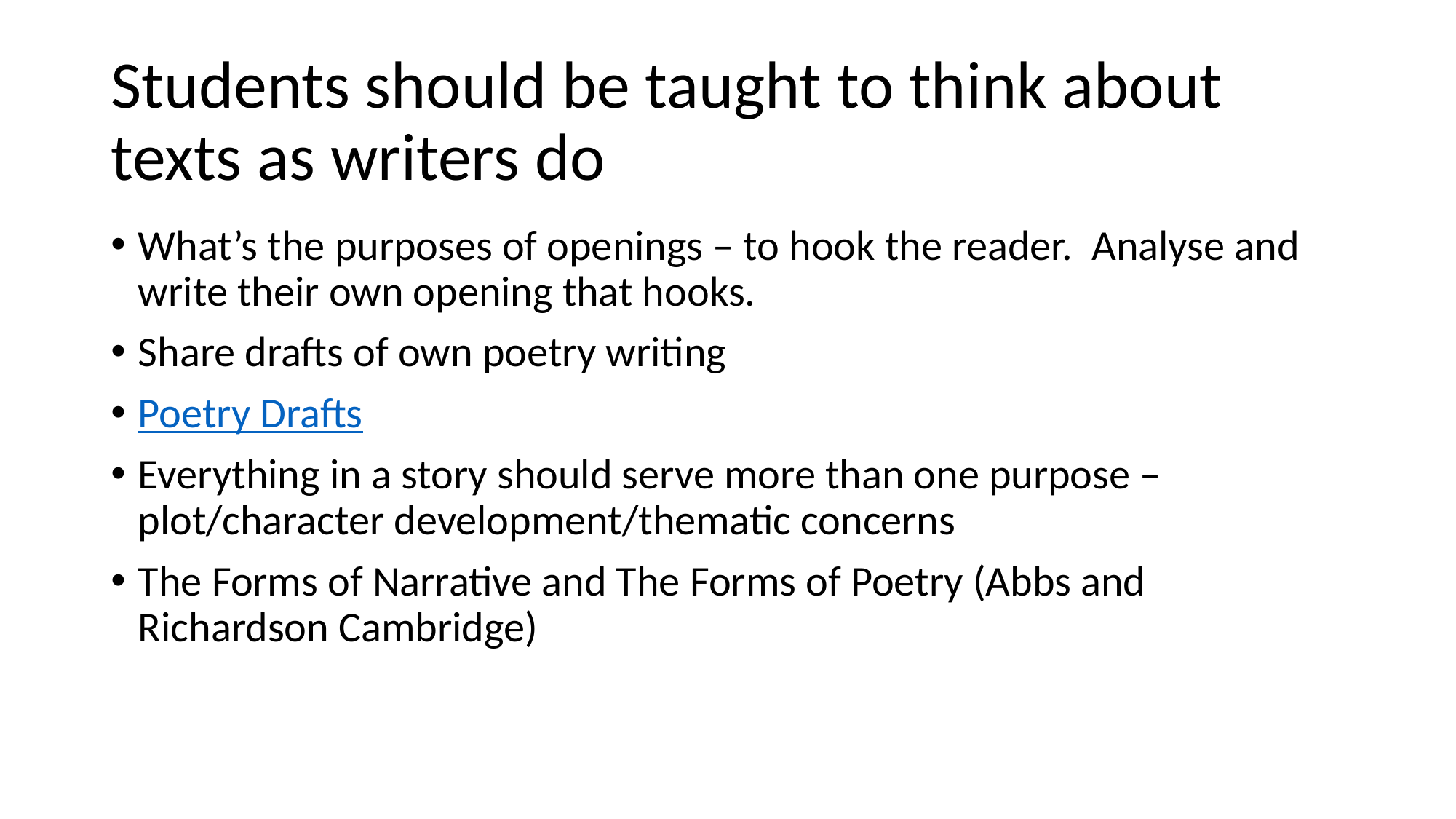

# Students should be taught to think about texts as writers do
What’s the purposes of openings – to hook the reader.  Analyse and write their own opening that hooks.
Share drafts of own poetry writing
Poetry Drafts
Everything in a story should serve more than one purpose – plot/character development/thematic concerns
The Forms of Narrative and The Forms of Poetry (Abbs and Richardson Cambridge)